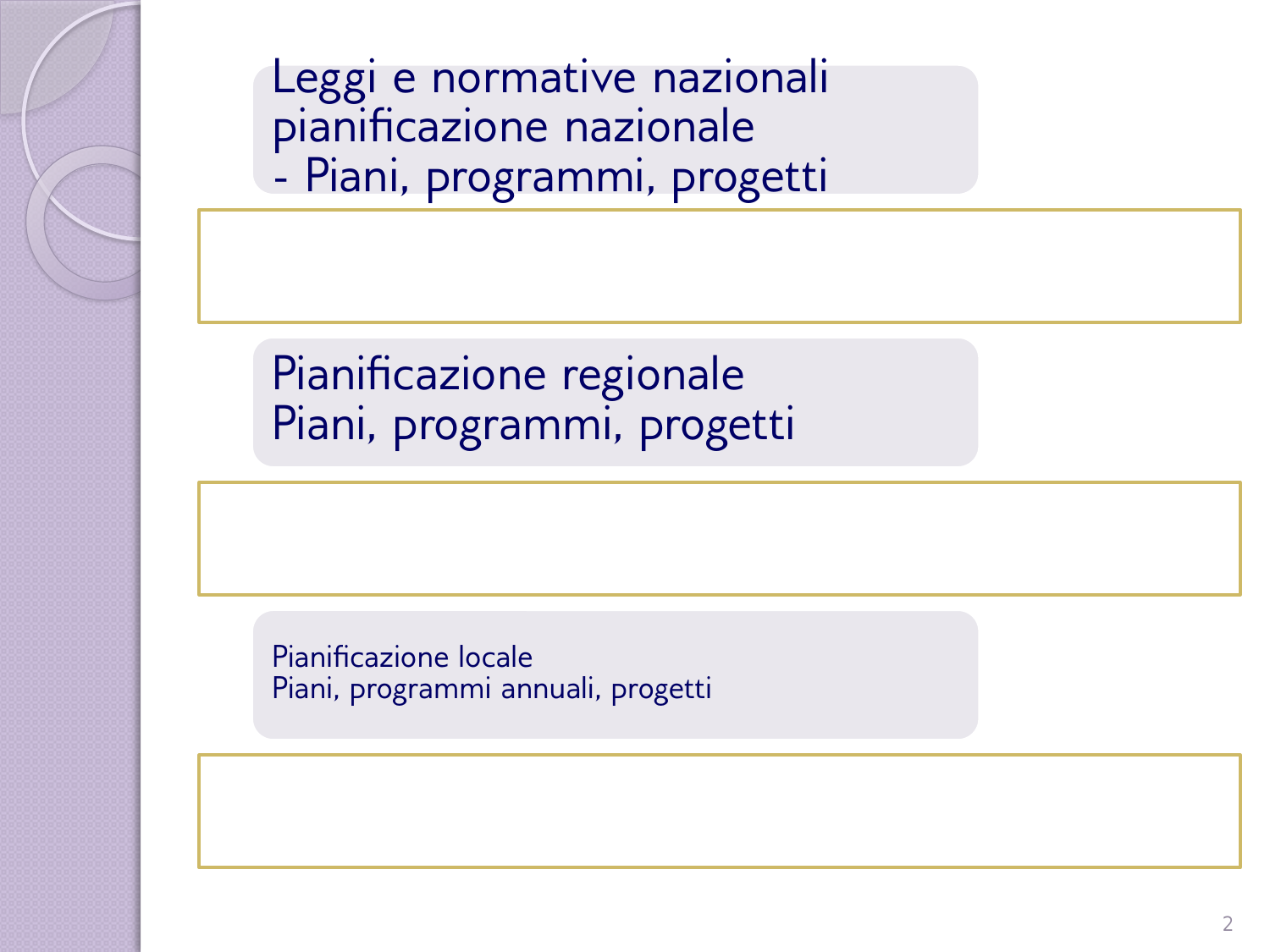

Leggi e normative nazionali pianificazione nazionale
- Piani, programmi, progetti
Pianificazione regionale
Piani, programmi, progetti
Pianificazione locale
Piani, programmi annuali, progetti
2